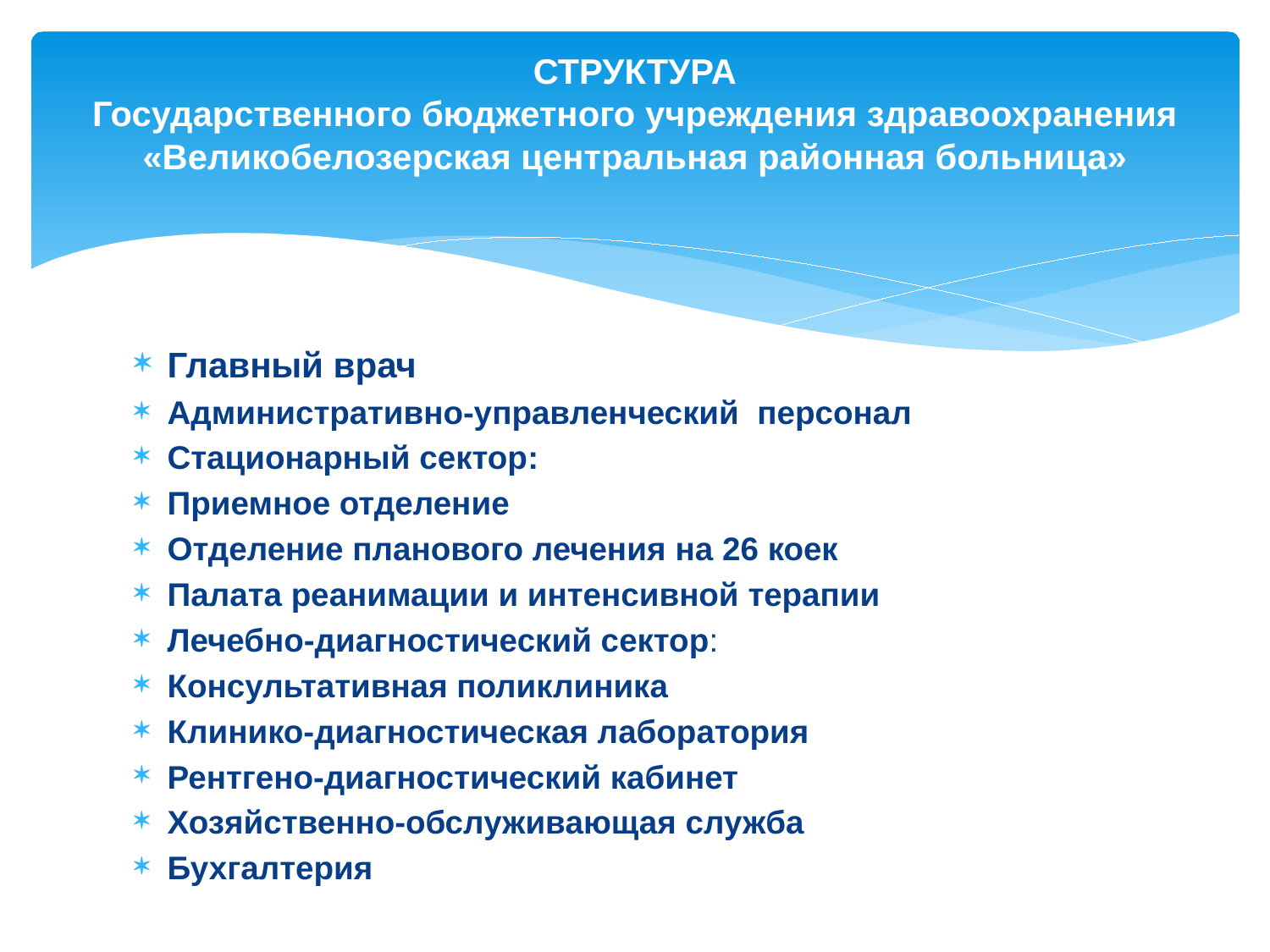

# СТРУКТУРА Государственного бюджетного учреждения здравоохранения «Великобелозерская центральная районная больница»
Главный врач
Административно-управленческий  персонал
Стационарный сектор:
Приемное отделение
Отделение планового лечения на 26 коек
Палата реанимации и интенсивной терапии
Лечебно-диагностический сектор:
Консультативная поликлиника
Клинико-диагностическая лаборатория
Рентгено-диагностический кабинет
Хозяйственно-обслуживающая служба
Бухгалтерия